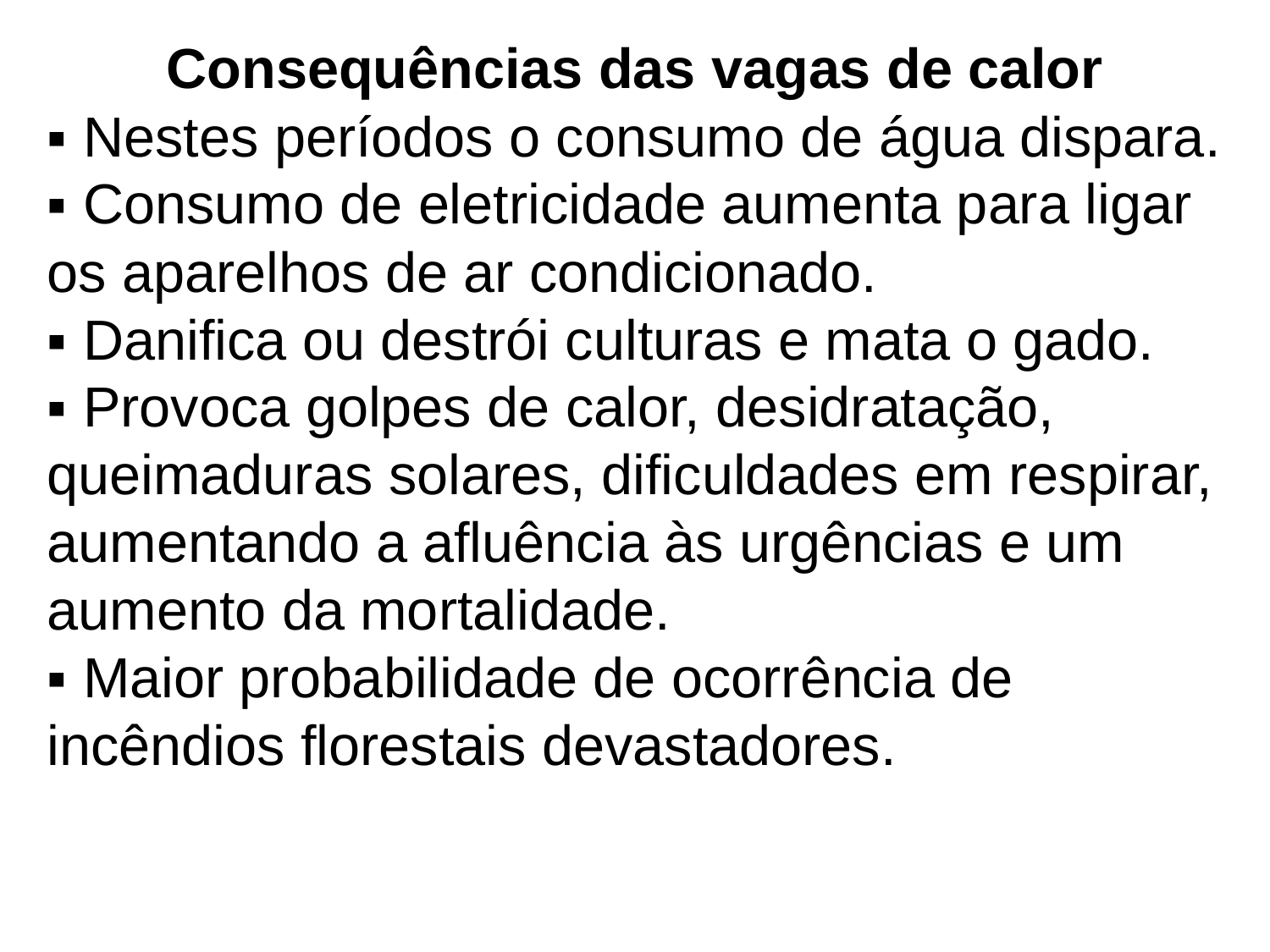

Consequências das vagas de calor
▪ Nestes períodos o consumo de água dispara.
▪ Consumo de eletricidade aumenta para ligar os aparelhos de ar condicionado.
▪ Danifica ou destrói culturas e mata o gado.
▪ Provoca golpes de calor, desidratação, queimaduras solares, dificuldades em respirar, aumentando a afluência às urgências e um aumento da mortalidade.
▪ Maior probabilidade de ocorrência de incêndios florestais devastadores.